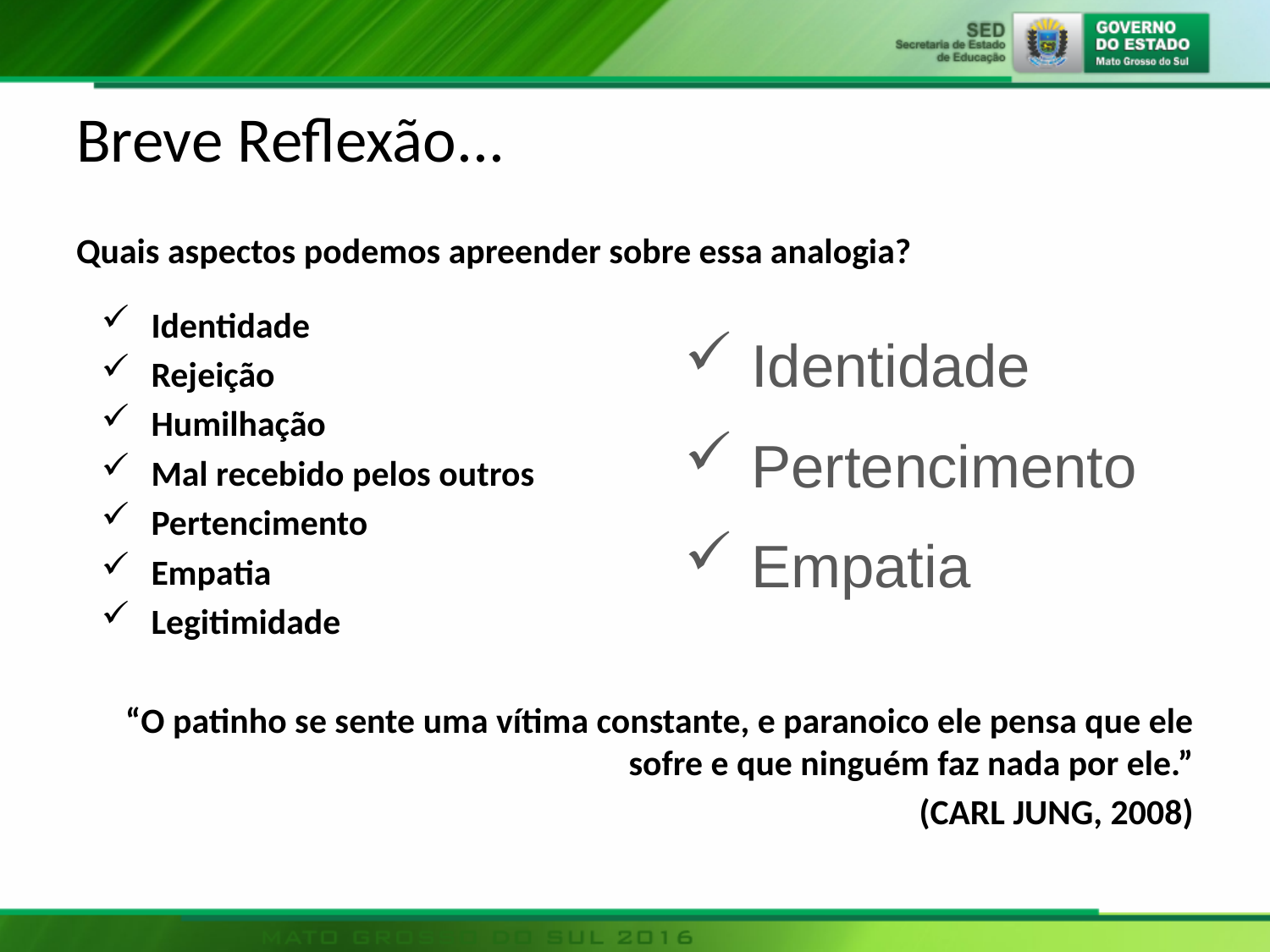

# Breve Reflexão...
Quais aspectos podemos apreender sobre essa analogia?

Identidade
Rejeição
Humilhação
Mal recebido pelos outros
Pertencimento
Empatia
Legitimidade

“O patinho se sente uma vítima constante, e paranoico ele pensa que ele sofre e que ninguém faz nada por ele.”
(CARL JUNG, 2008)

 Identidade
 Pertencimento
 Empatia